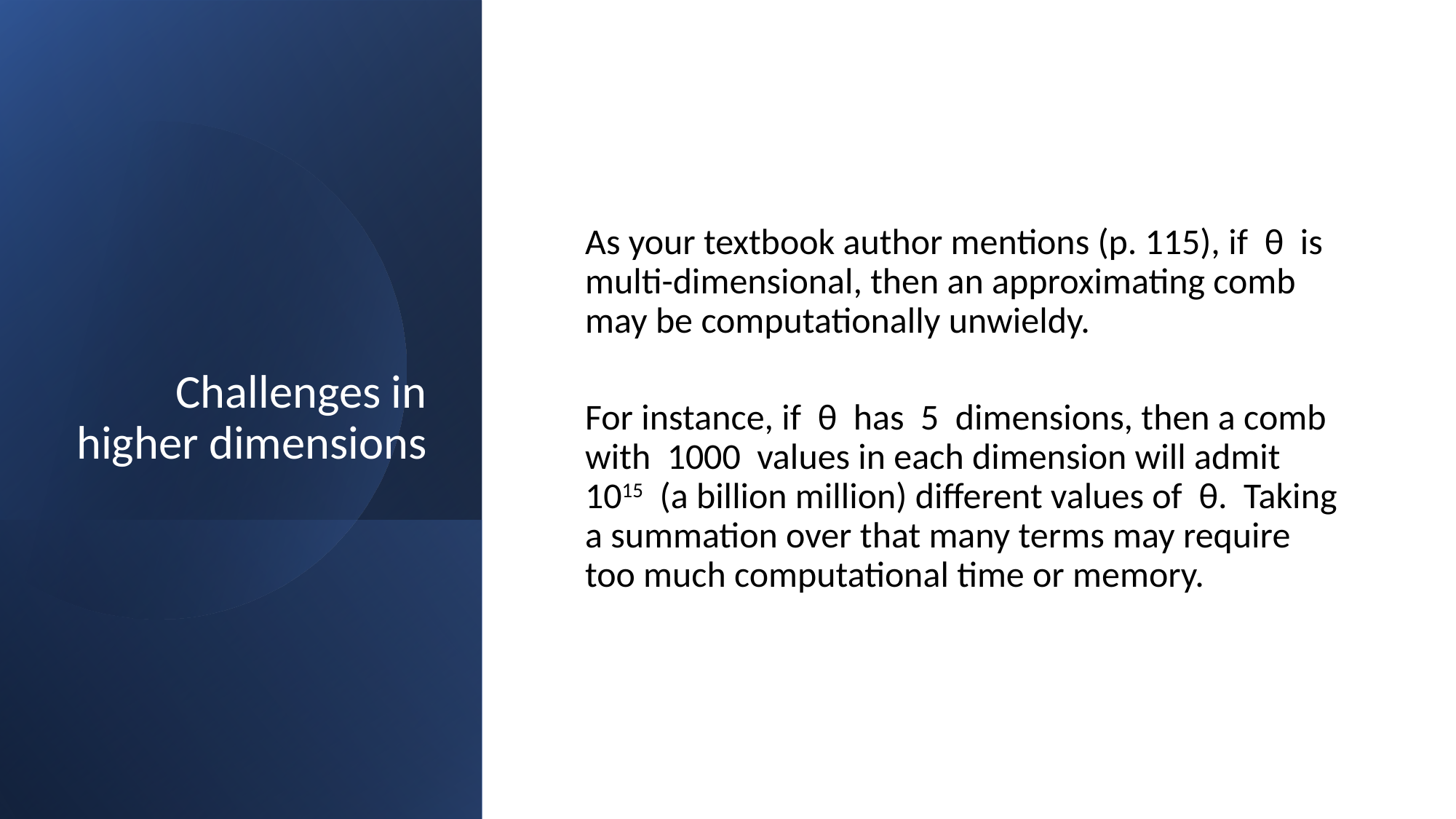

# Challenges in higher dimensions
As your textbook author mentions (p. 115), if  θ  is multi-dimensional, then an approximating comb may be computationally unwieldy.

For instance, if  θ  has  5  dimensions, then a comb with  1000  values in each dimension will admit  1015  (a billion million) different values of  θ.  Taking a summation over that many terms may require too much computational time or memory.